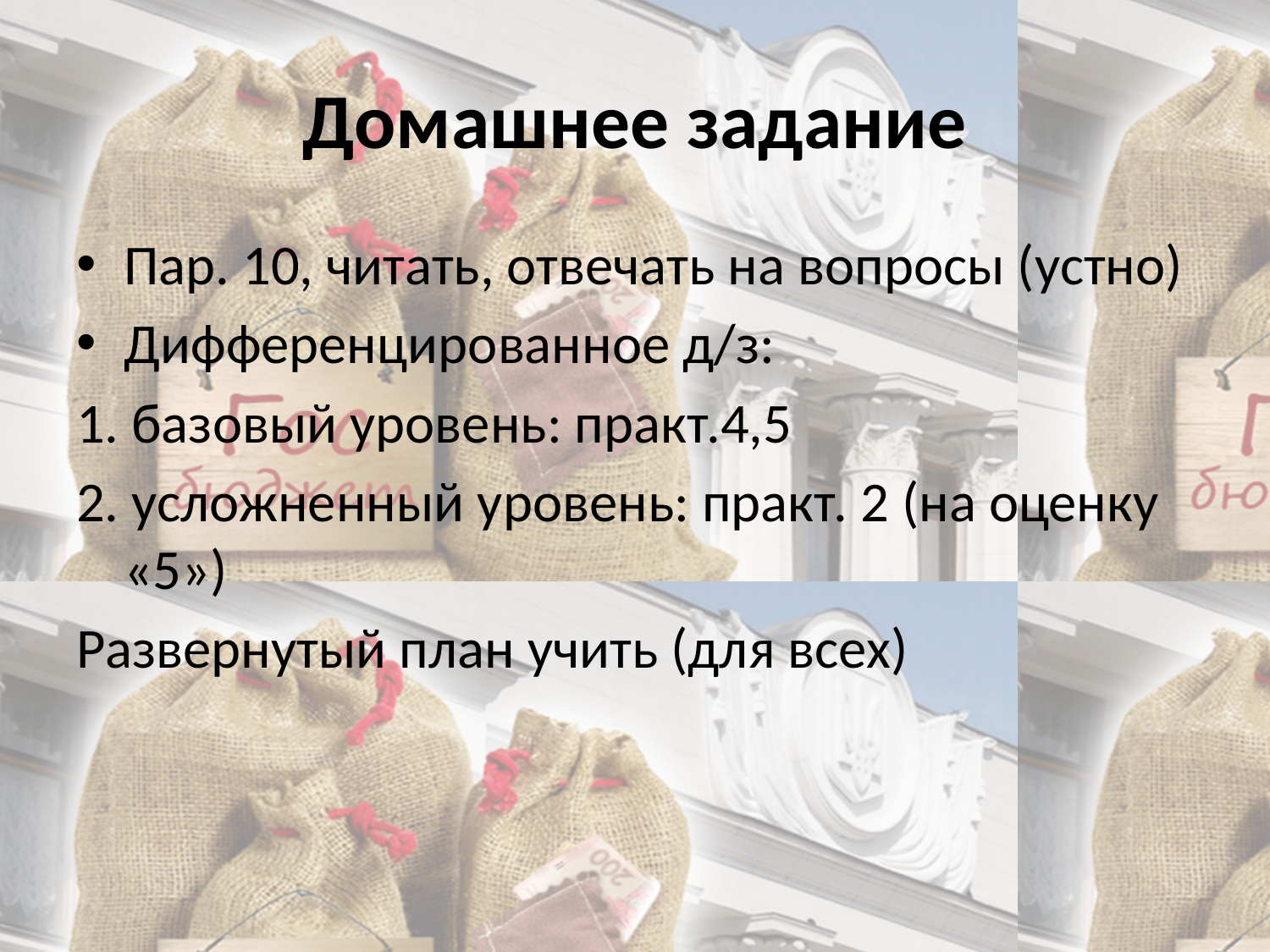

# Домашнее задание
Пар. 10, читать, отвечать на вопросы (устно)
Дифференцированное д/з:
1. базовый уровень: практ.4,5
2. усложненный уровень: практ. 2 (на оценку «5»)
Развернутый план учить (для всех)